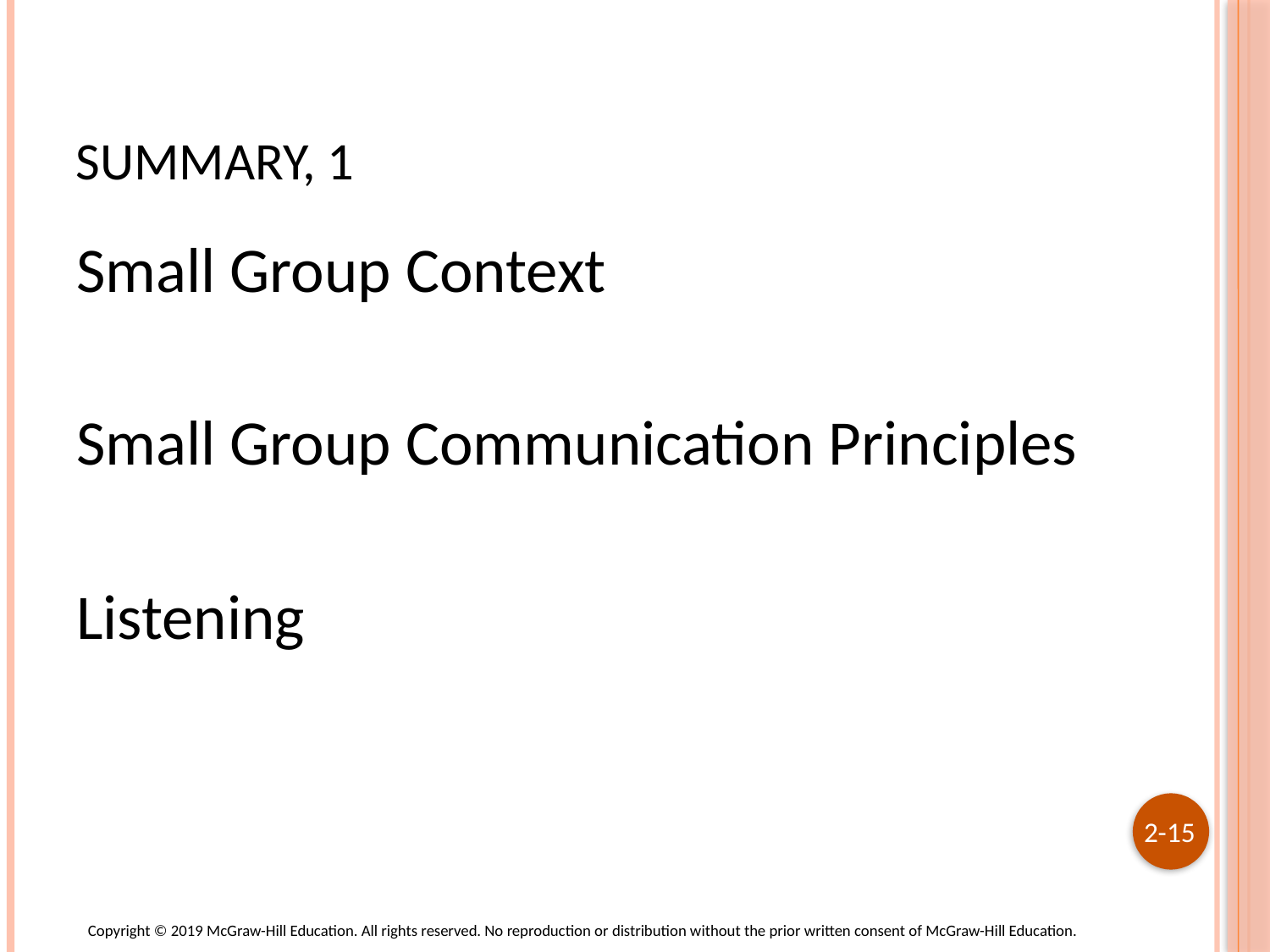

# Summary, 1
Small Group Context

Small Group Communication Principles

Listening